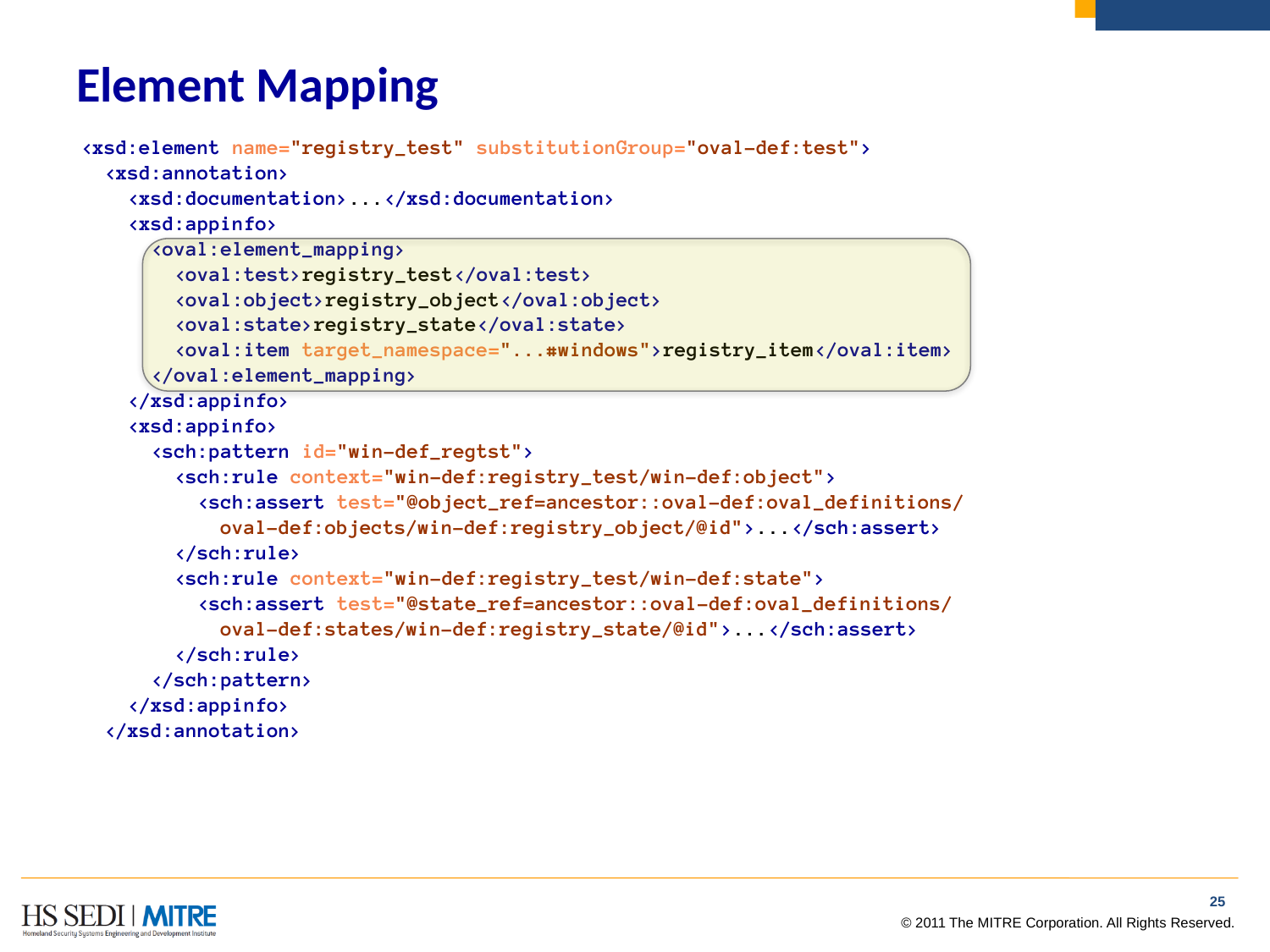

# Element Mapping
<xsd:element name="registry_test" substitutionGroup="oval-def:test">
  <xsd:annotation>
    <xsd:documentation>...</xsd:documentation>
    <xsd:appinfo>
      <oval:element_mapping>
        <oval:test>registry_test</oval:test>
        <oval:object>registry_object</oval:object>
        <oval:state>registry_state</oval:state>
        <oval:item target_namespace="...#windows">registry_item</oval:item>
      </oval:element_mapping>
    </xsd:appinfo>
    <xsd:appinfo>
      <sch:pattern id="win-def_regtst">
        <sch:rule context="win-def:registry_test/win-def:object">
          <sch:assert test="@object_ref=ancestor::oval-def:oval_definitions/
            oval-def:objects/win-def:registry_object/@id">...</sch:assert>
        </sch:rule>
        <sch:rule context="win-def:registry_test/win-def:state">
          <sch:assert test="@state_ref=ancestor::oval-def:oval_definitions/
            oval-def:states/win-def:registry_state/@id">...</sch:assert>
        </sch:rule>
      </sch:pattern>
    </xsd:appinfo>
  </xsd:annotation>

25